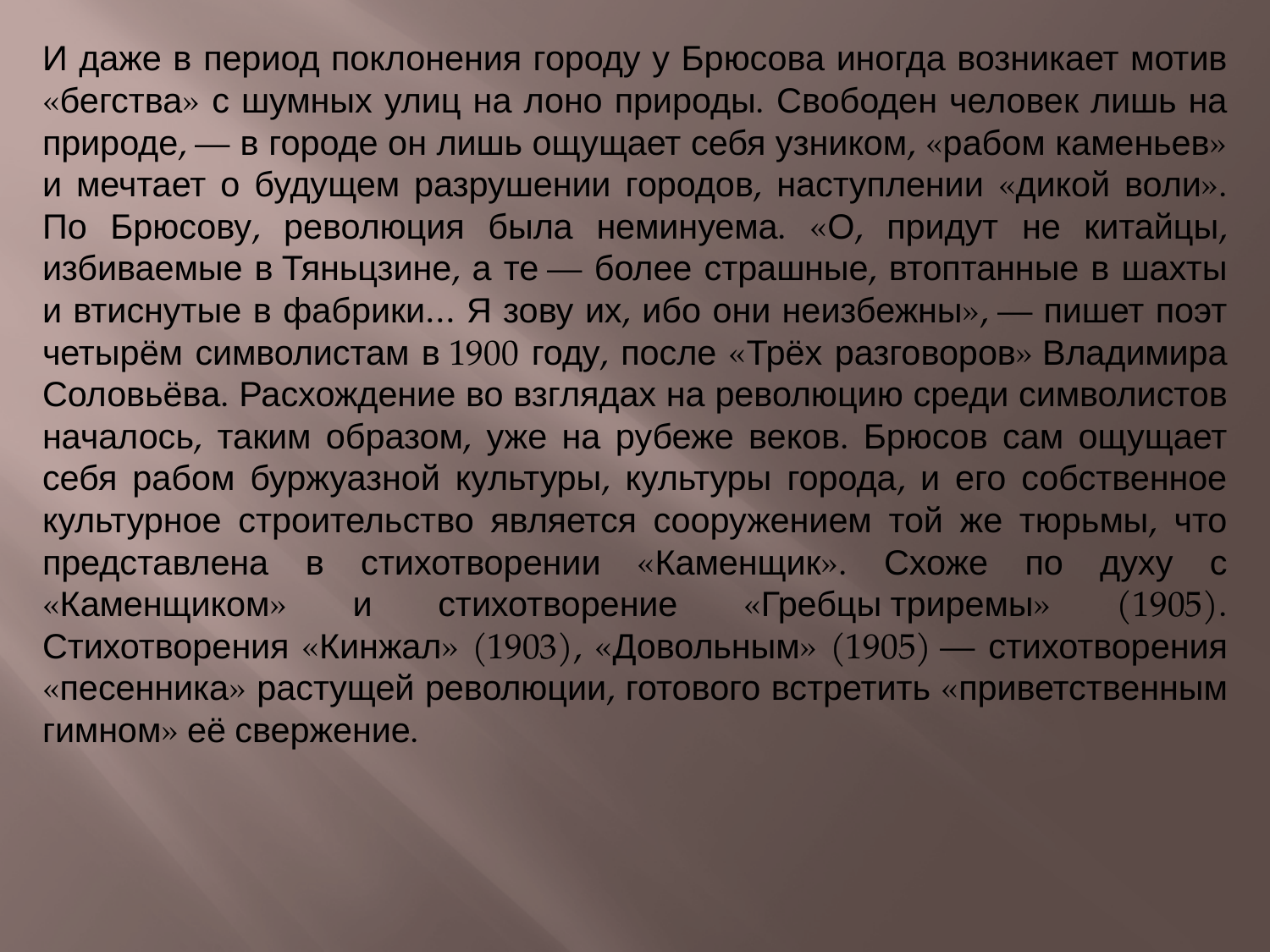

И даже в период поклонения городу у Брюсова иногда возникает мотив «бегства» с шумных улиц на лоно природы. Свободен человек лишь на природе, — в городе он лишь ощущает себя узником, «рабом каменьев» и мечтает о будущем разрушении городов, наступлении «дикой воли». По Брюсову, революция была неминуема. «О, придут не китайцы, избиваемые в Тяньцзине, а те — более страшные, втоптанные в шахты и втиснутые в фабрики… Я зову их, ибо они неизбежны», — пишет поэт четырём символистам в 1900 году, после «Трёх разговоров» Владимира Соловьёва. Расхождение во взглядах на революцию среди символистов началось, таким образом, уже на рубеже веков. Брюсов сам ощущает себя рабом буржуазной культуры, культуры города, и его собственное культурное строительство является сооружением той же тюрьмы, что представлена в стихотворении «Каменщик». Схоже по духу с «Каменщиком» и стихотворение «Гребцы триремы» (1905). Стихотворения «Кинжал» (1903), «Довольным» (1905) — стихотворения «песенника» растущей революции, готового встретить «приветственным гимном» её свержение.